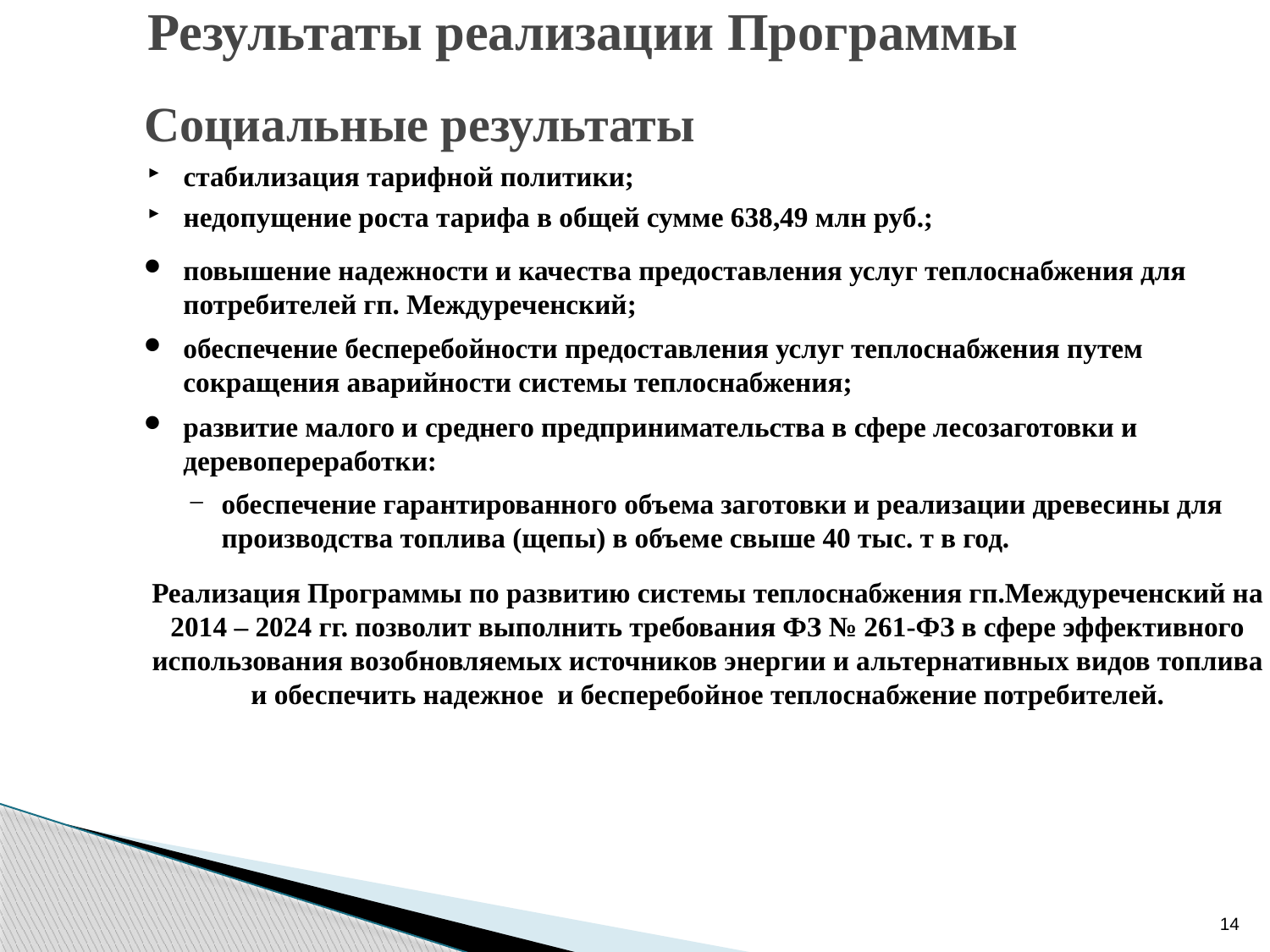

# Результаты реализации Программы
Социальные результаты
стабилизация тарифной политики;
недопущение роста тарифа в общей сумме 638,49 млн руб.;
повышение надежности и качества предоставления услуг теплоснабжения для потребителей гп. Междуреченский;
обеспечение бесперебойности предоставления услуг теплоснабжения путем сокращения аварийности системы теплоснабжения;
развитие малого и среднего предпринимательства в сфере лесозаготовки и деревопереработки:
обеспечение гарантированного объема заготовки и реализации древесины для производства топлива (щепы) в объеме свыше 40 тыс. т в год.
Реализация Программы по развитию системы теплоснабжения гп.Междуреченский на 2014 – 2024 гг. позволит выполнить требования ФЗ № 261-ФЗ в сфере эффективного использования возобновляемых источников энергии и альтернативных видов топлива и обеспечить надежное  и бесперебойное теплоснабжение потребителей.
14